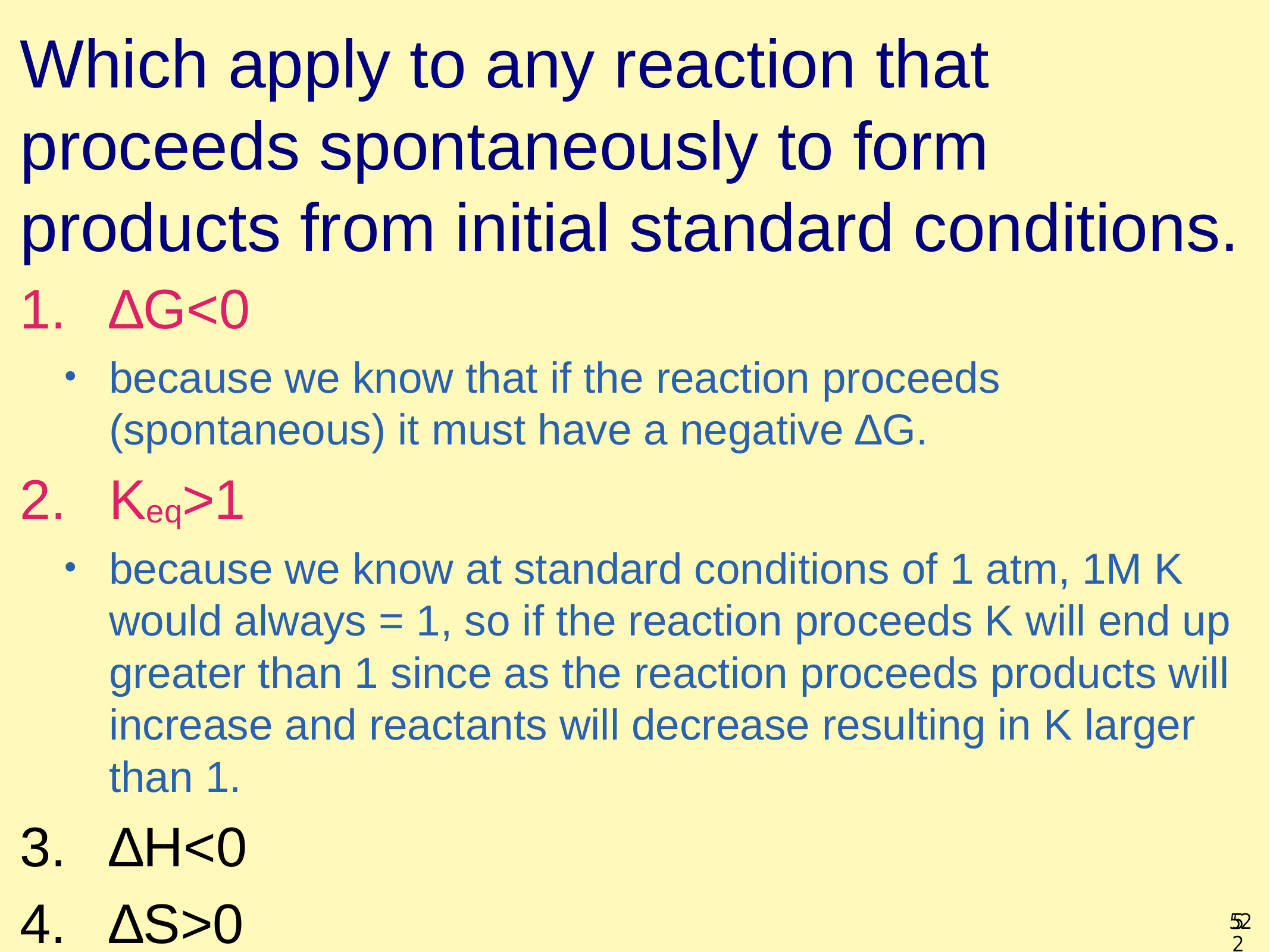

# Which apply to any reaction that proceeds spontaneously to form products from initial standard conditions.
∆G<0
because we know that if the reaction proceeds (spontaneous) it must have a negative ∆G.
Keq>1
because we know at standard conditions of 1 atm, 1M K would always = 1, so if the reaction proceeds K will end up greater than 1 since as the reaction proceeds products will increase and reactants will decrease resulting in K larger than 1.
∆H<0
∆S>0
52
52